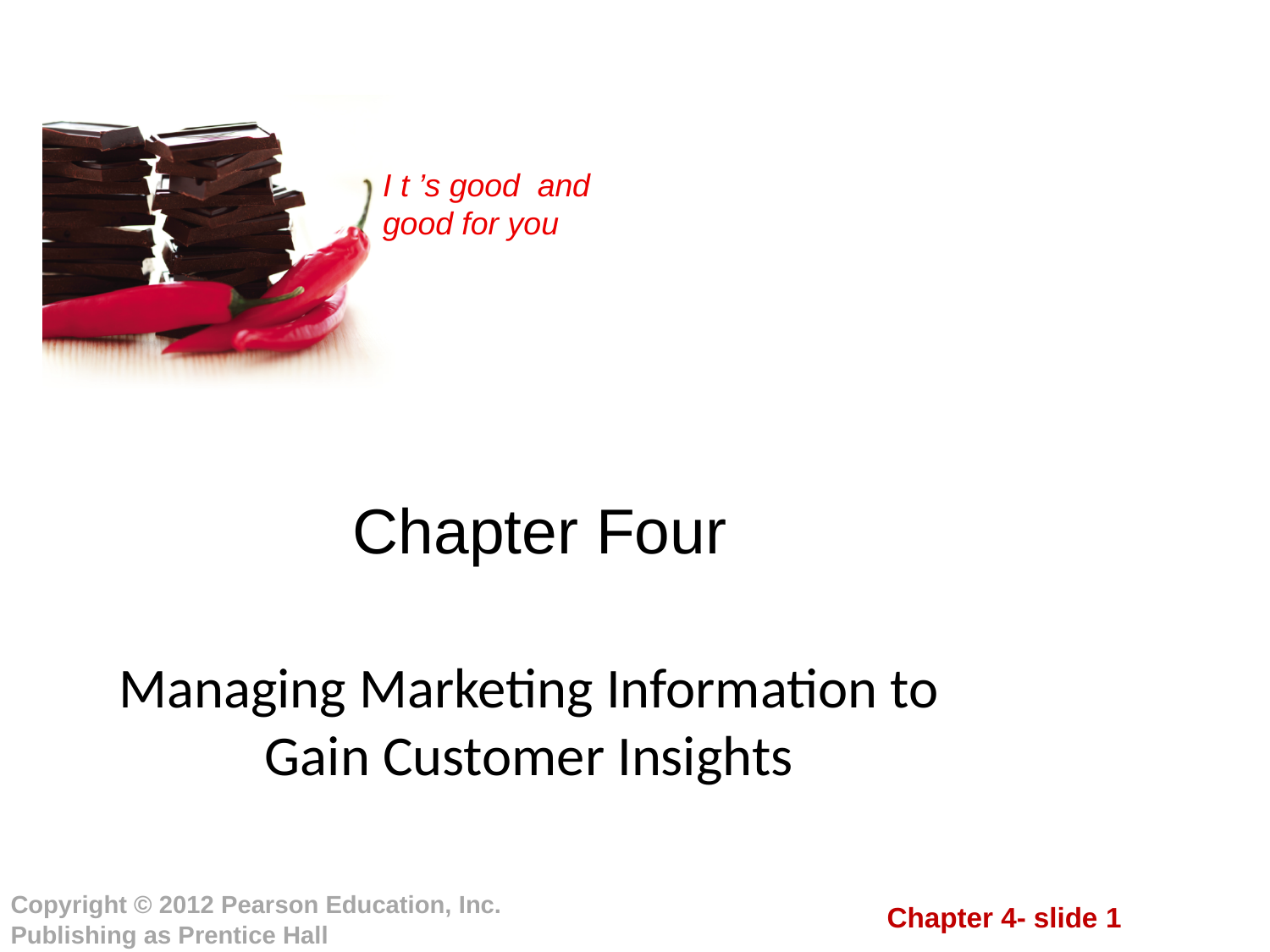

# Chapter Four
Managing Marketing Information to Gain Customer Insights